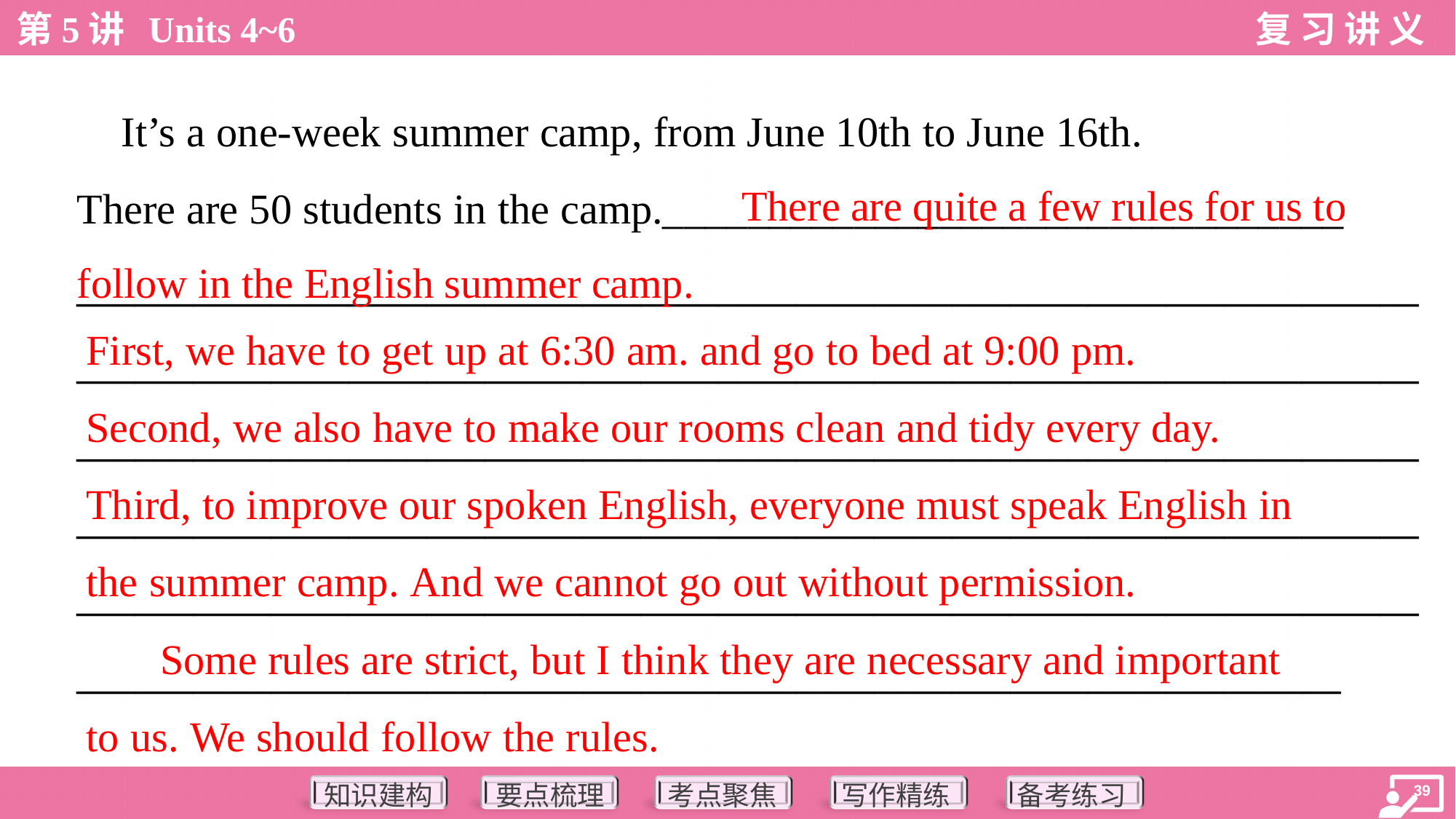

It’s a one-week summer camp, from June 10th to June 16th.
There are 50 students in the camp.________________________________ __________________________________________________________________________________________________________________________________________________________________________________________________________________________________________________________________________________________________________________________________________________________________________________________________________________________
                                                               There are quite a few rules for us to follow in the English summer camp.
First, we have to get up at 6:30 am. and go to bed at 9:00 pm.
Second, we also have to make our rooms clean and tidy every day.
Third, to improve our spoken English, everyone must speak English in
the summer camp. And we cannot go out without permission.
       Some rules are strict, but I think they are necessary and important
to us. We should follow the rules.